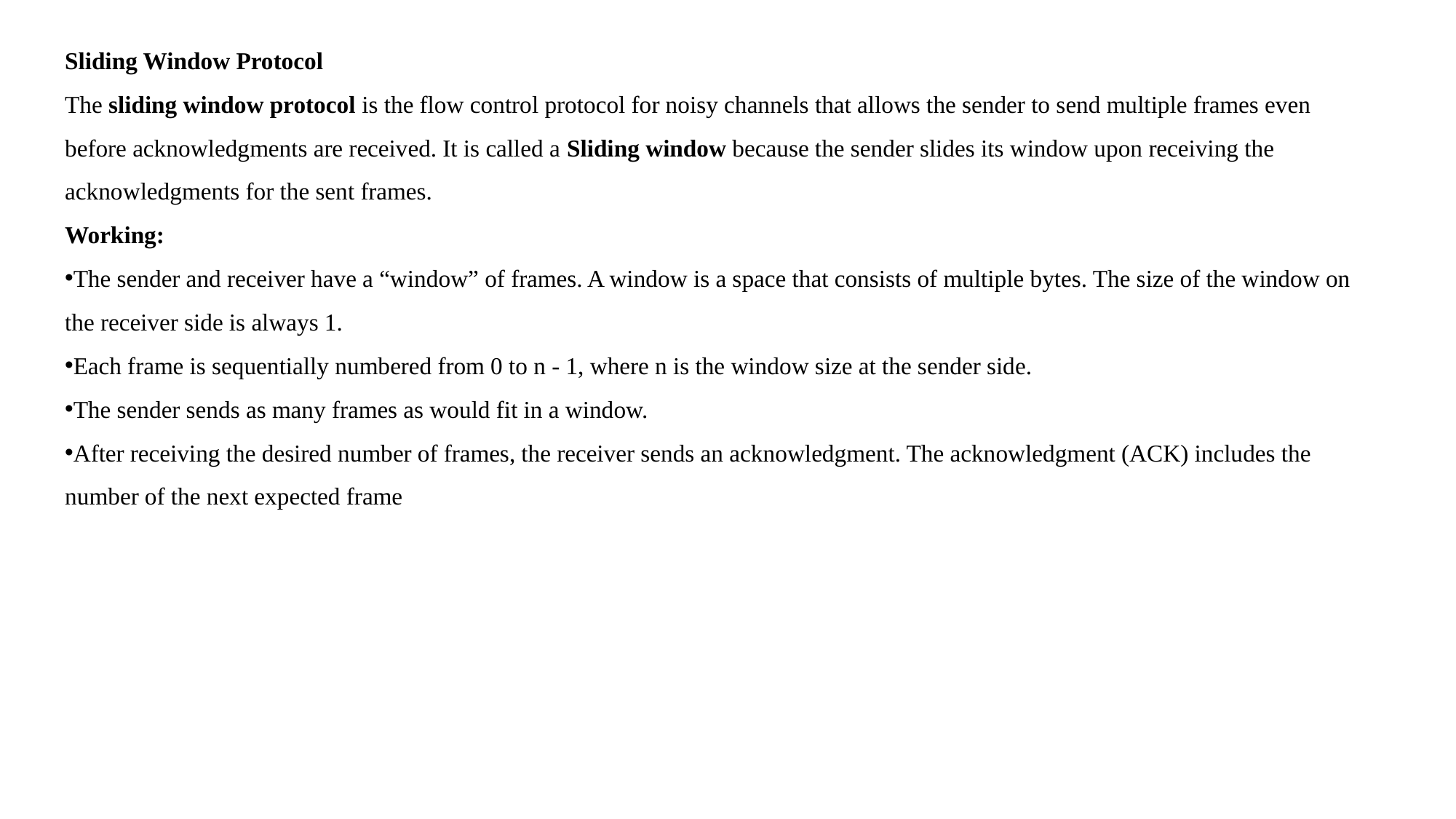

Sliding Window Protocol
The sliding window protocol is the flow control protocol for noisy channels that allows the sender to send multiple frames even before acknowledgments are received. It is called a Sliding window because the sender slides its window upon receiving the acknowledgments for the sent frames.
Working:
The sender and receiver have a “window” of frames. A window is a space that consists of multiple bytes. The size of the window on the receiver side is always 1.
Each frame is sequentially numbered from 0 to n - 1, where n is the window size at the sender side.
The sender sends as many frames as would fit in a window.
After receiving the desired number of frames, the receiver sends an acknowledgment. The acknowledgment (ACK) includes the number of the next expected frame